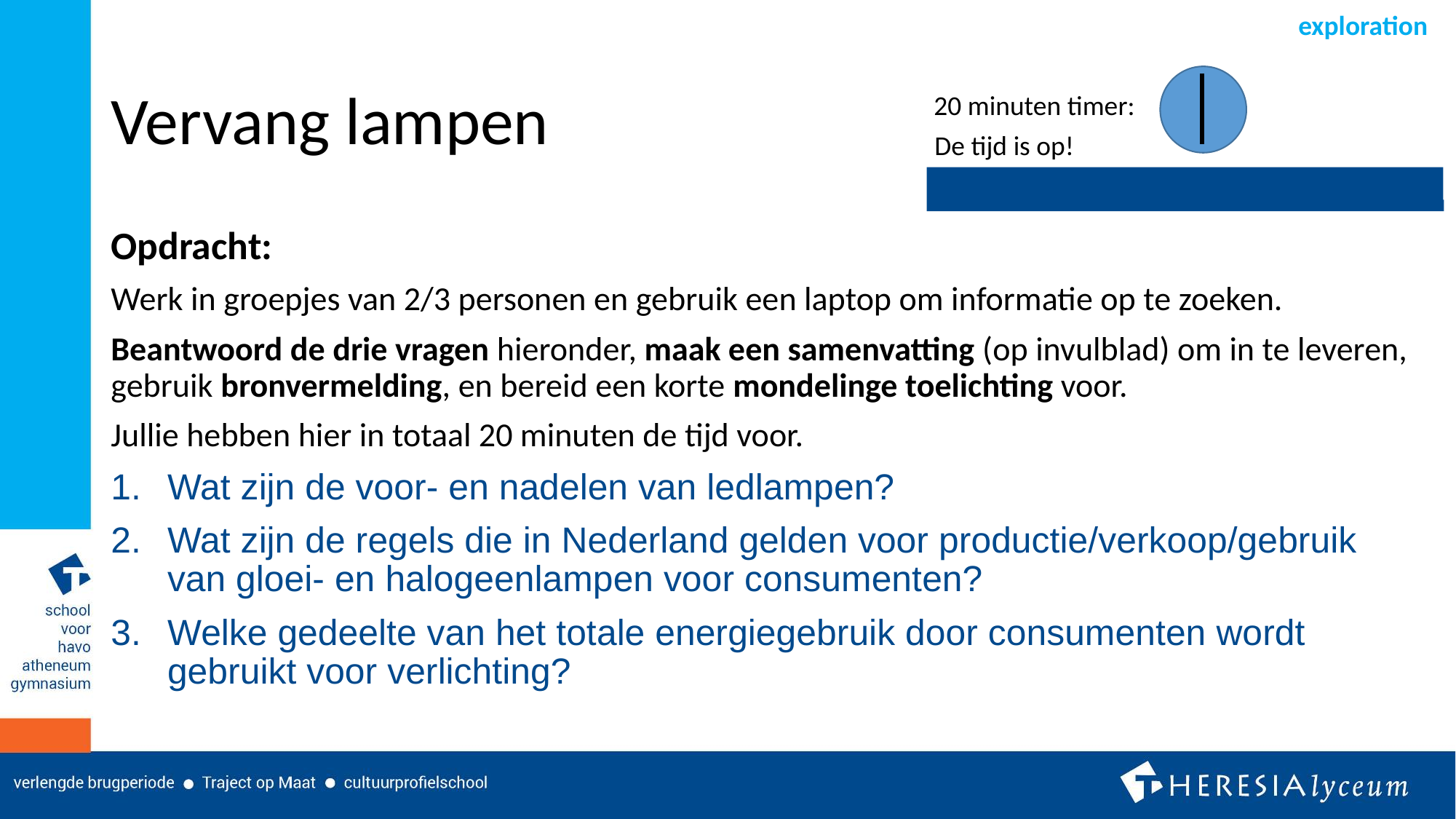

exploration
# Vervang lampen

20 minuten timer:
De tijd is op!
laatste minuut

Opdracht:
Werk in groepjes van 2/3 personen en gebruik een laptop om informatie op te zoeken.
Beantwoord de drie vragen hieronder, maak een samenvatting (op invulblad) om in te leveren, gebruik bronvermelding, en bereid een korte mondelinge toelichting voor.
Jullie hebben hier in totaal 20 minuten de tijd voor.
Wat zijn de voor- en nadelen van ledlampen?
Wat zijn de regels die in Nederland gelden voor productie/verkoop/gebruik van gloei- en halogeenlampen voor consumenten?
Welke gedeelte van het totale energiegebruik door consumenten wordt gebruikt voor verlichting?